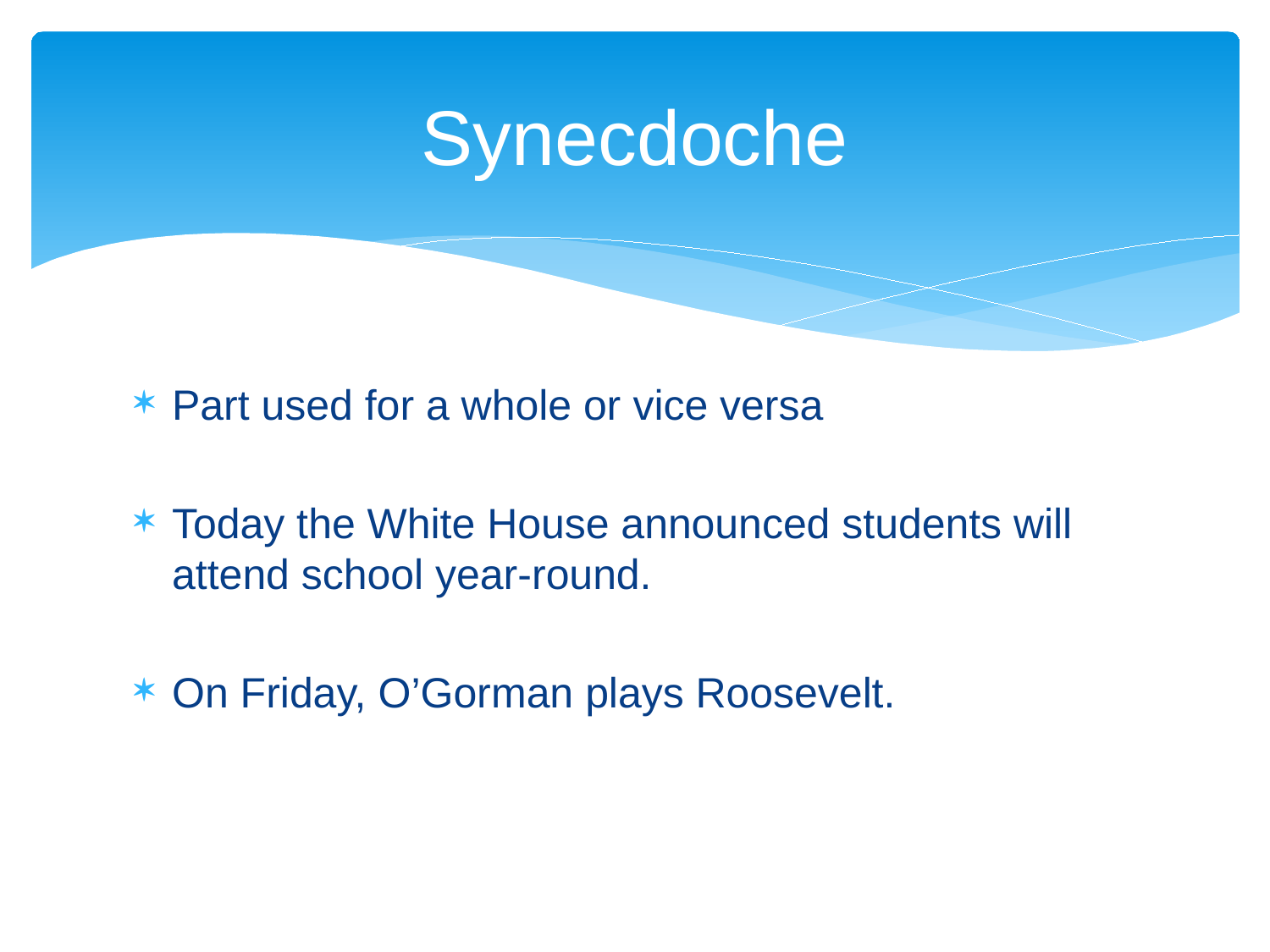

# Synecdoche
Part used for a whole or vice versa

Today the White House announced students will attend school year-round.

On Friday, O’Gorman plays Roosevelt.